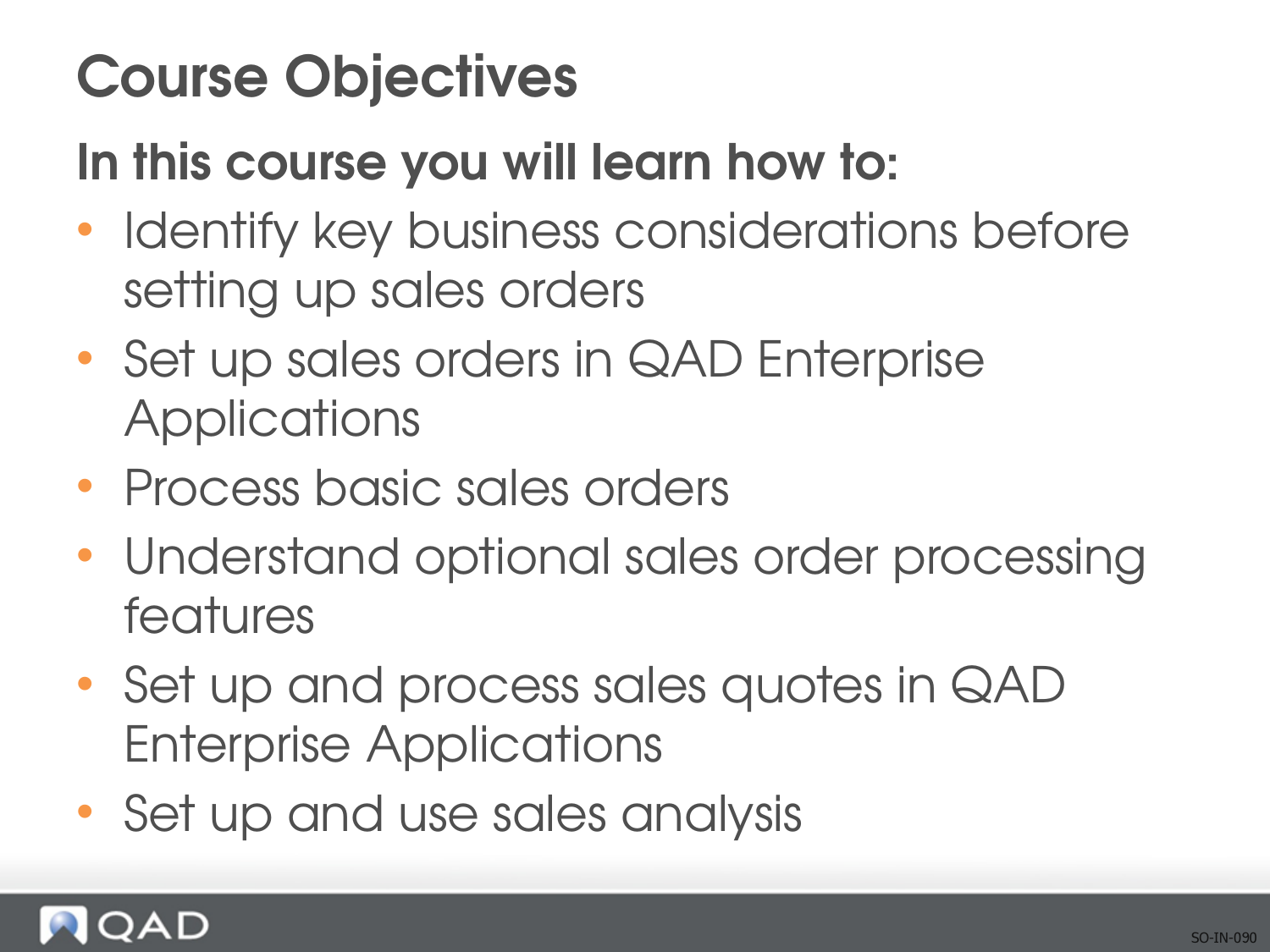

# Course Objectives
In this course you will learn how to:
Identify key business considerations before setting up sales orders
Set up sales orders in QAD Enterprise Applications
Process basic sales orders
Understand optional sales order processing features
Set up and process sales quotes in QAD Enterprise Applications
Set up and use sales analysis
SO-IN-090